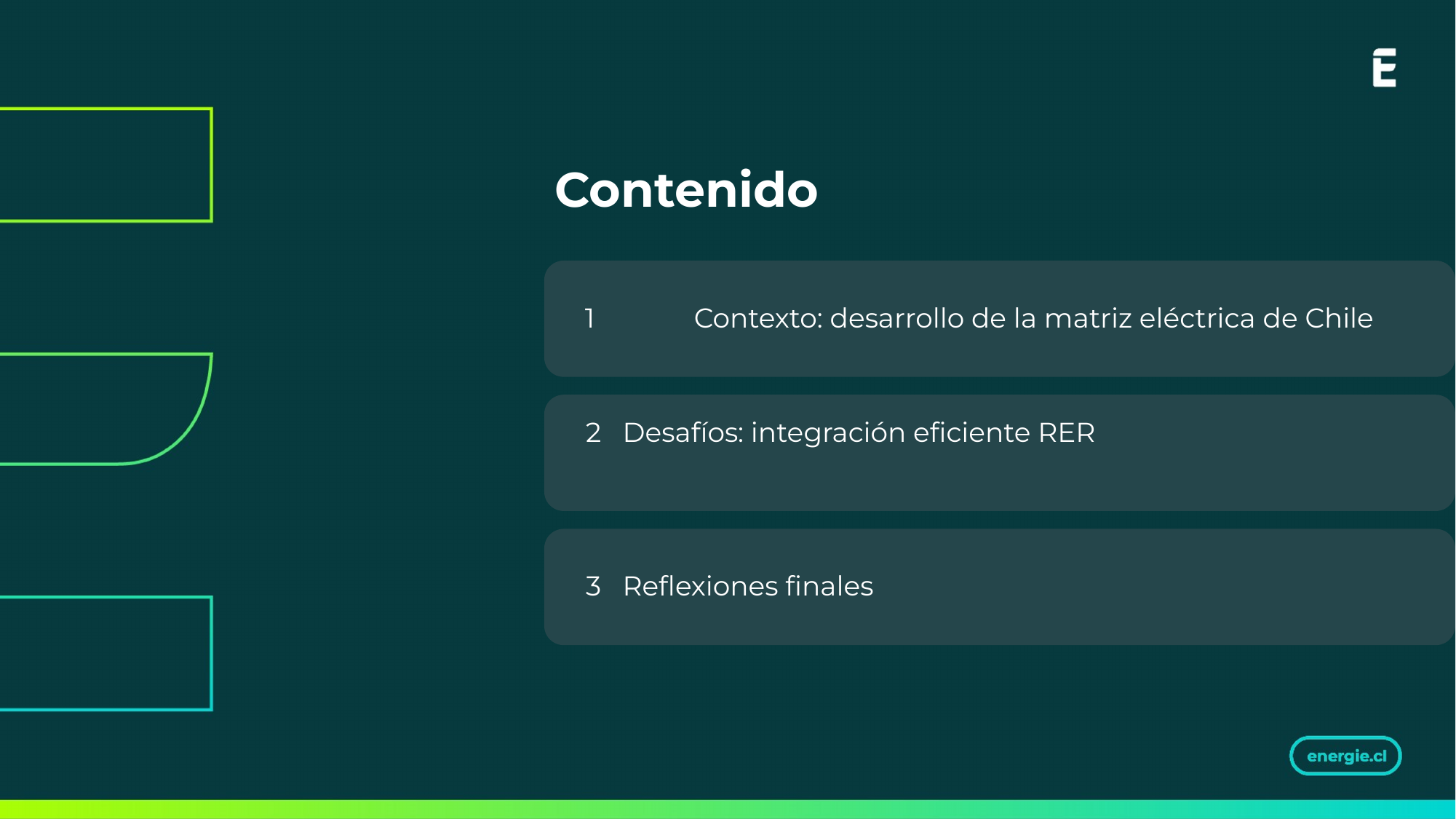

Contenido
1	Contexto: desarrollo de la matriz eléctrica de Chile
2   Desafíos: integración eficiente RER

3   Reflexiones finales